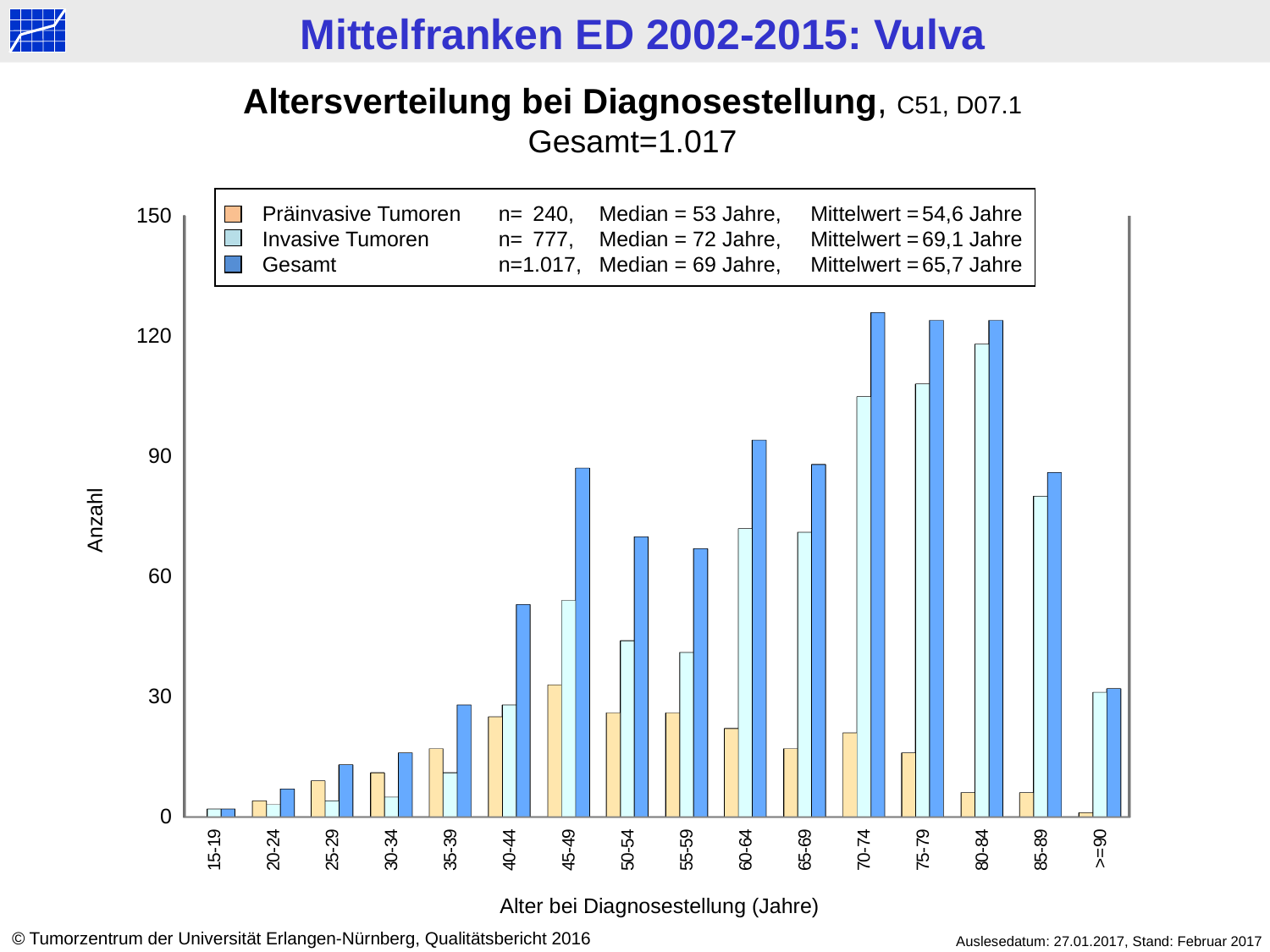

Altersverteilung bei Diagnosestellung, C51, D07.1
Gesamt=1.017

[unsupported chart]

Präinvasive Tumoren	n=	240,	Median = 53 Jahre,	Mittelwert =	54,6 Jahre
Invasive Tumoren 		n=	777,	Median = 72 Jahre,	Mittelwert =	69,1 Jahre
Gesamt		n=	1.017,	Median = 69 Jahre,	Mittelwert =	65,7 Jahre

Anzahl
Alter bei Diagnosestellung (Jahre)